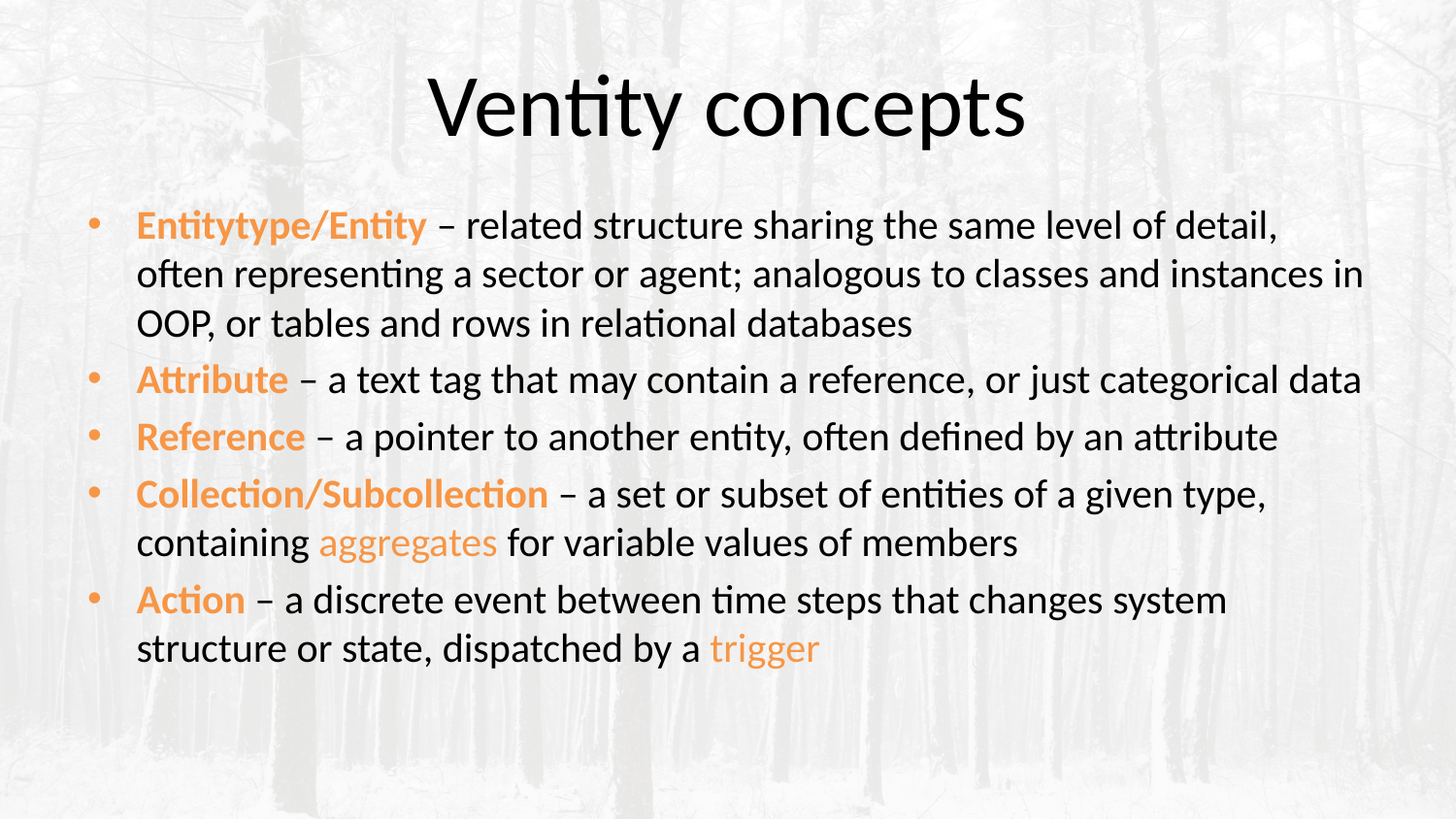

# Ventity concepts
Entitytype/Entity – related structure sharing the same level of detail, often representing a sector or agent; analogous to classes and instances in OOP, or tables and rows in relational databases
Attribute – a text tag that may contain a reference, or just categorical data
Reference – a pointer to another entity, often defined by an attribute
Collection/Subcollection – a set or subset of entities of a given type, containing aggregates for variable values of members
Action – a discrete event between time steps that changes system structure or state, dispatched by a trigger